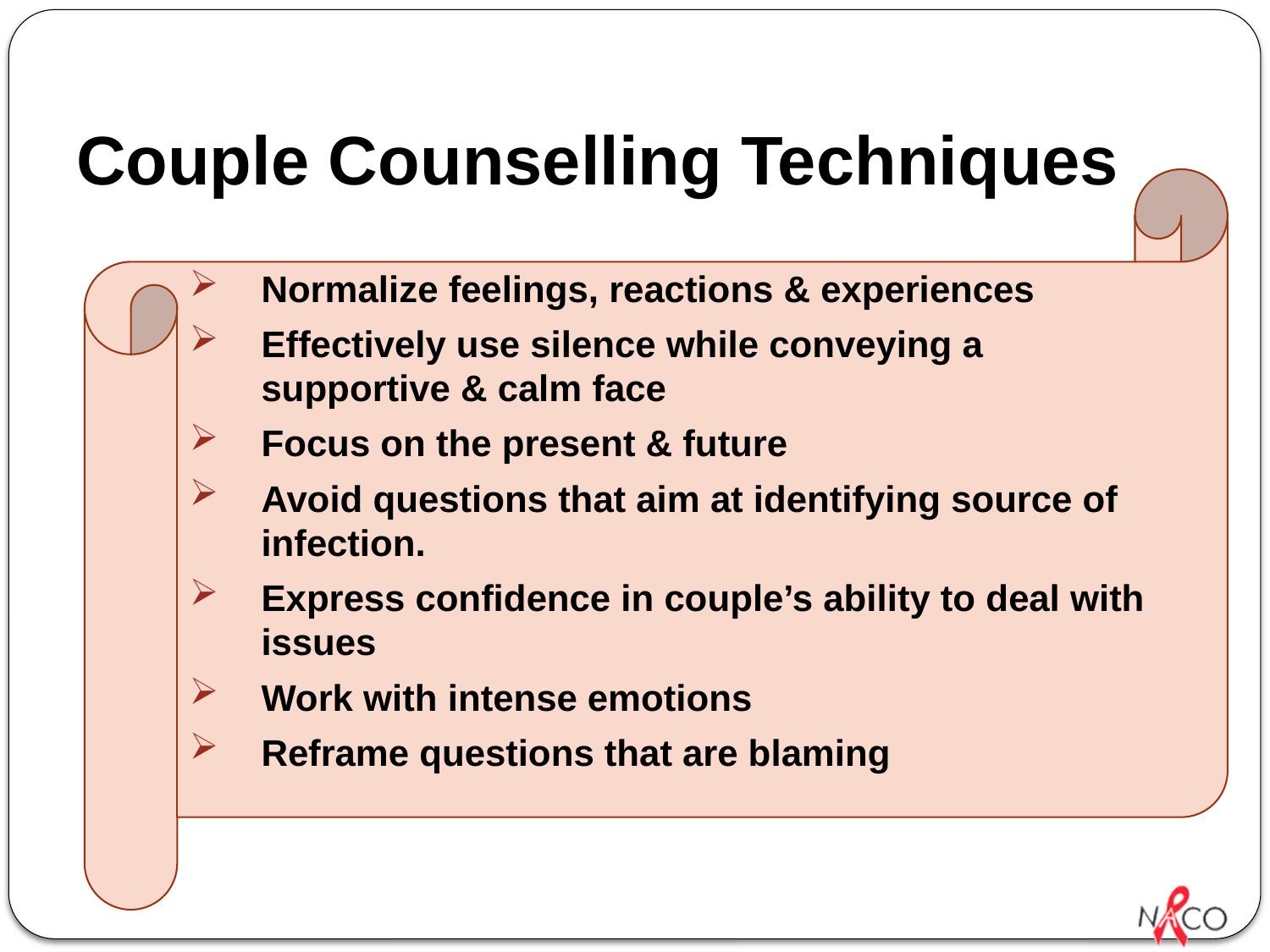

# Couple Counselling Techniques
Normalize feelings, reactions & experiences
Effectively use silence while conveying a supportive & calm face
Focus on the present & future
Avoid questions that aim at identifying source of infection.
Express confidence in couple’s ability to deal with issues
Work with intense emotions
Reframe questions that are blaming